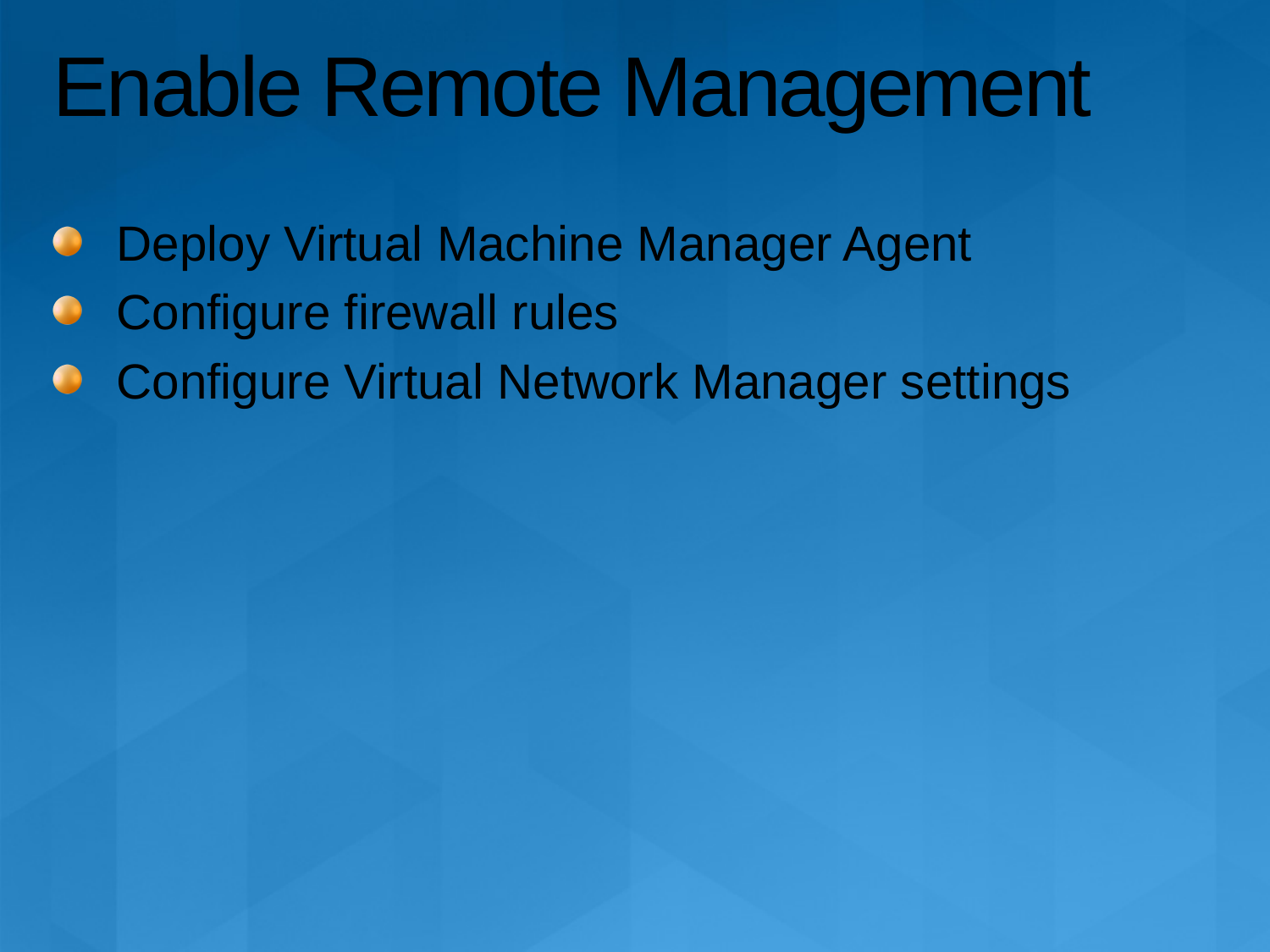

# Enable Remote Management
Deploy Virtual Machine Manager Agent
Configure firewall rules
Configure Virtual Network Manager settings